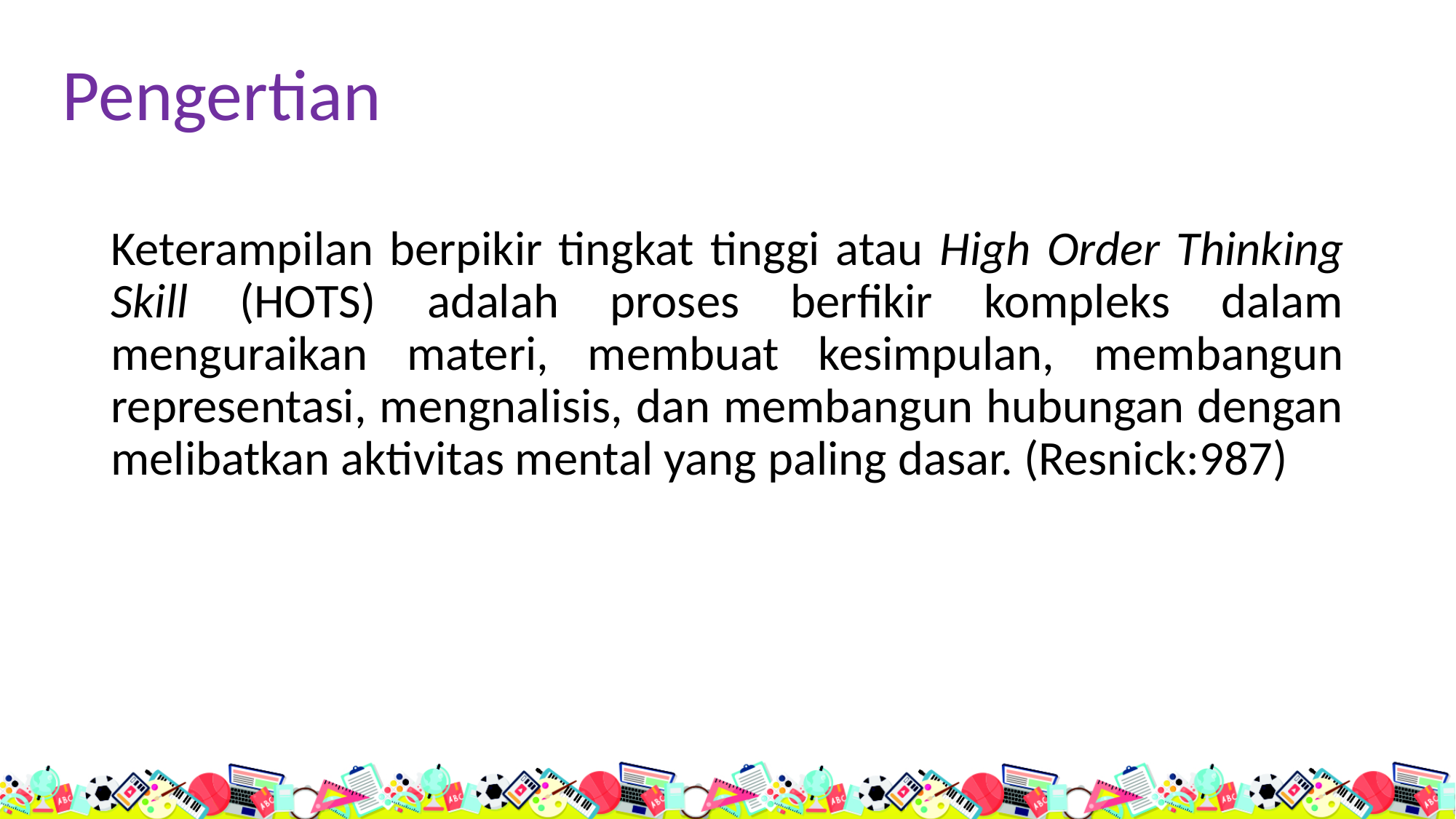

# Pengertian
Keterampilan berpikir tingkat tinggi atau High Order Thinking Skill (HOTS) adalah proses berfikir kompleks dalam menguraikan materi, membuat kesimpulan, membangun representasi, mengnalisis, dan membangun hubungan dengan melibatkan aktivitas mental yang paling dasar. (Resnick:987)